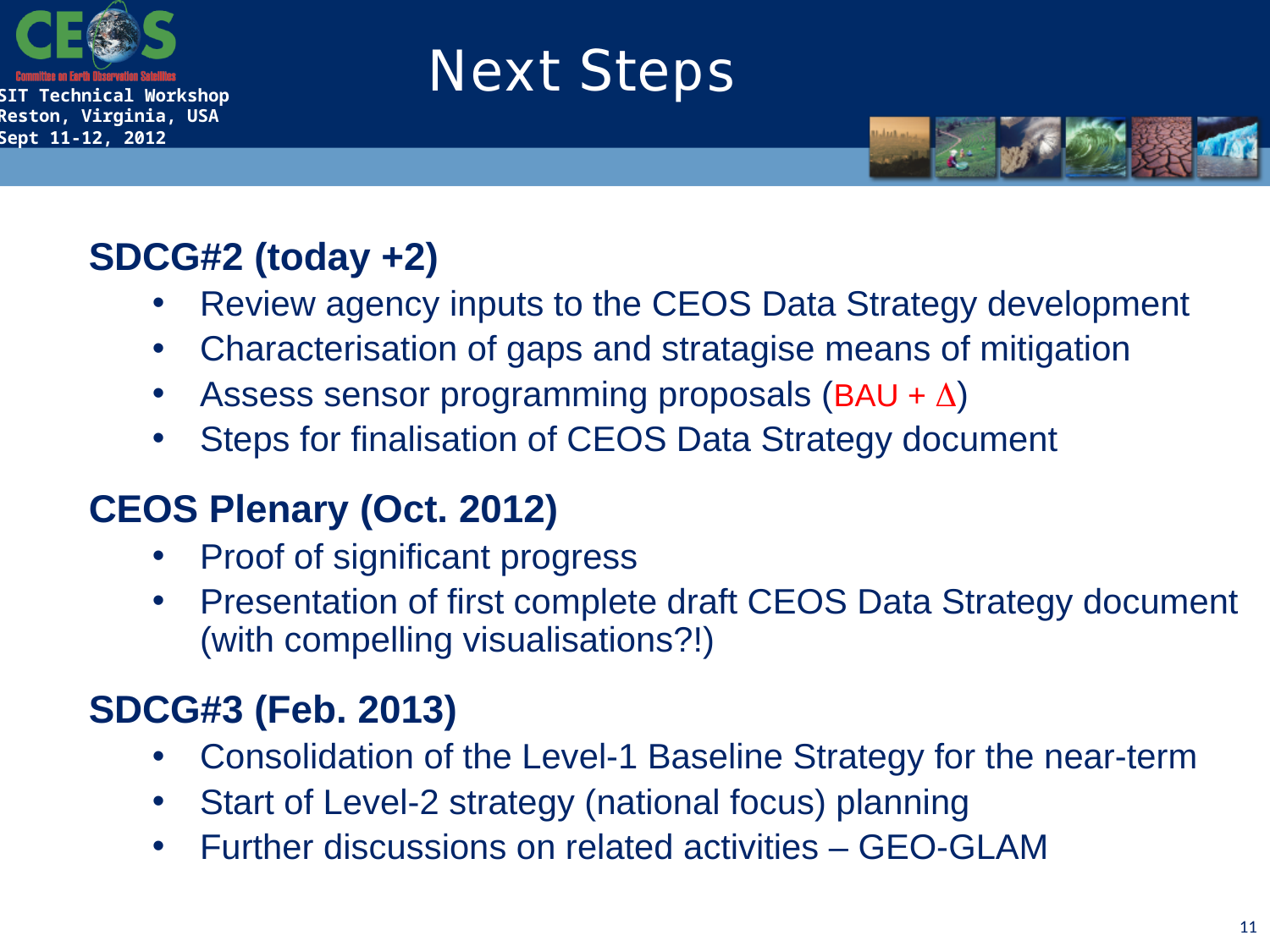

Next Steps

SDCG#2 (today +2)
Review agency inputs to the CEOS Data Strategy development
Characterisation of gaps and stratagise means of mitigation
Assess sensor programming proposals (BAU + Δ)
Steps for finalisation of CEOS Data Strategy document

CEOS Plenary (Oct. 2012)
Proof of significant progress
Presentation of first complete draft CEOS Data Strategy document (with compelling visualisations?!)

SDCG#3 (Feb. 2013)
Consolidation of the Level-1 Baseline Strategy for the near-term
Start of Level-2 strategy (national focus) planning
Further discussions on related activities – GEO-GLAM
11